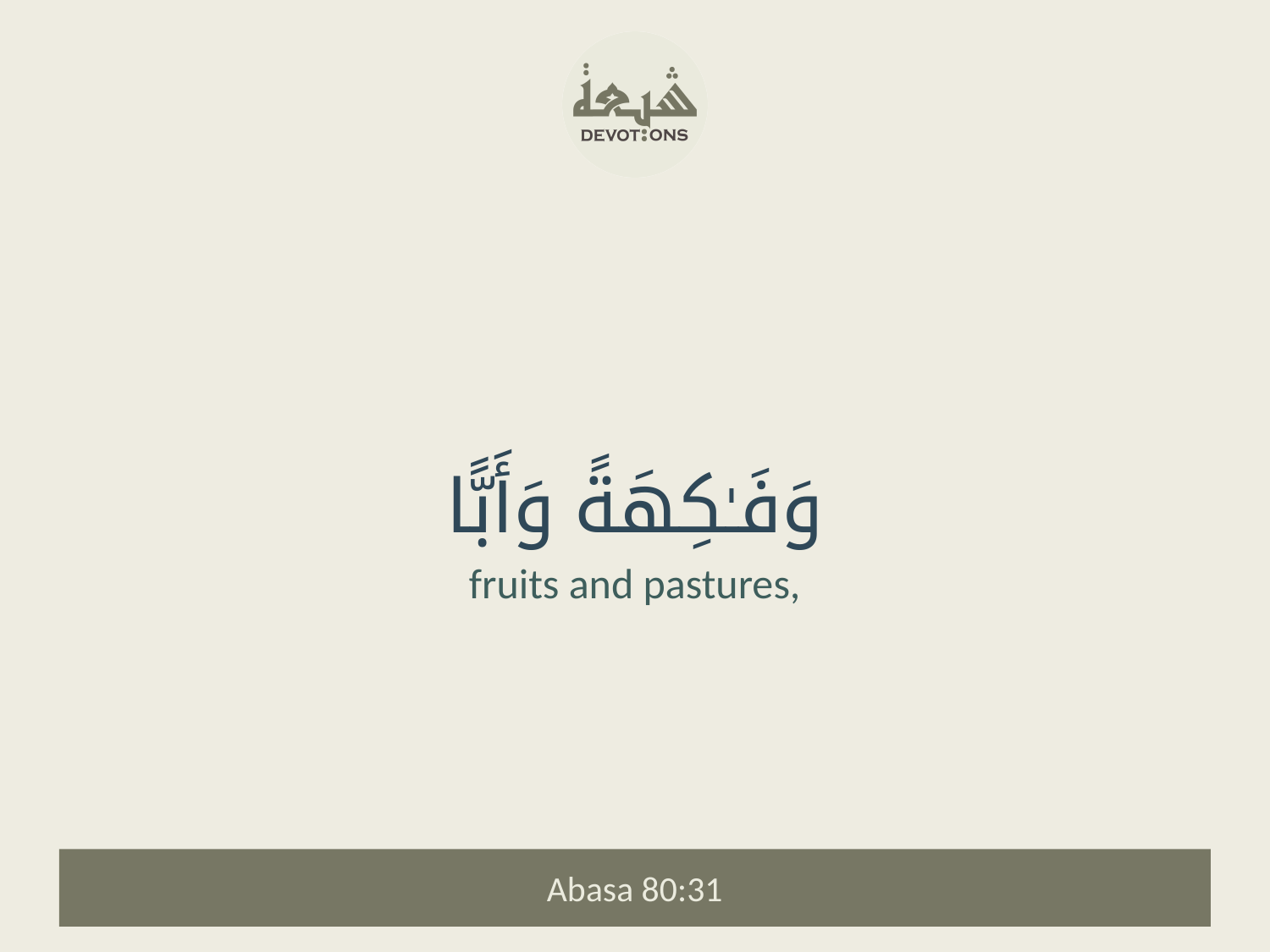

وَفَـٰكِهَةً وَأَبًّا
fruits and pastures,
Abasa 80:31